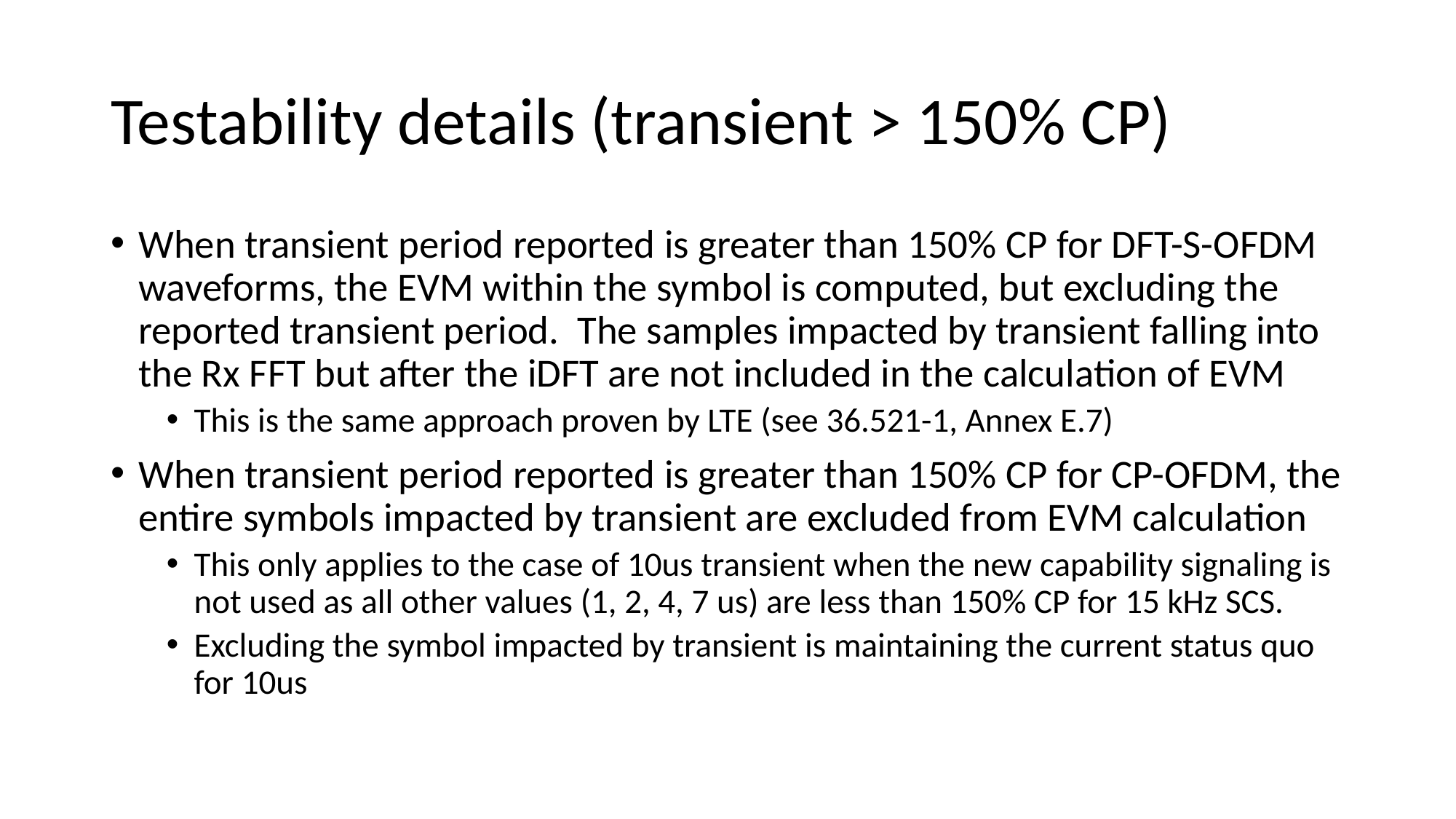

# Testability details (transient > 150% CP)
When transient period reported is greater than 150% CP for DFT-S-OFDM waveforms, the EVM within the symbol is computed, but excluding the reported transient period.  The samples impacted by transient falling into the Rx FFT but after the iDFT are not included in the calculation of EVM
This is the same approach proven by LTE (see 36.521-1, Annex E.7)
When transient period reported is greater than 150% CP for CP-OFDM, the entire symbols impacted by transient are excluded from EVM calculation
This only applies to the case of 10us transient when the new capability signaling is not used as all other values (1, 2, 4, 7 us) are less than 150% CP for 15 kHz SCS.
Excluding the symbol impacted by transient is maintaining the current status quo for 10us